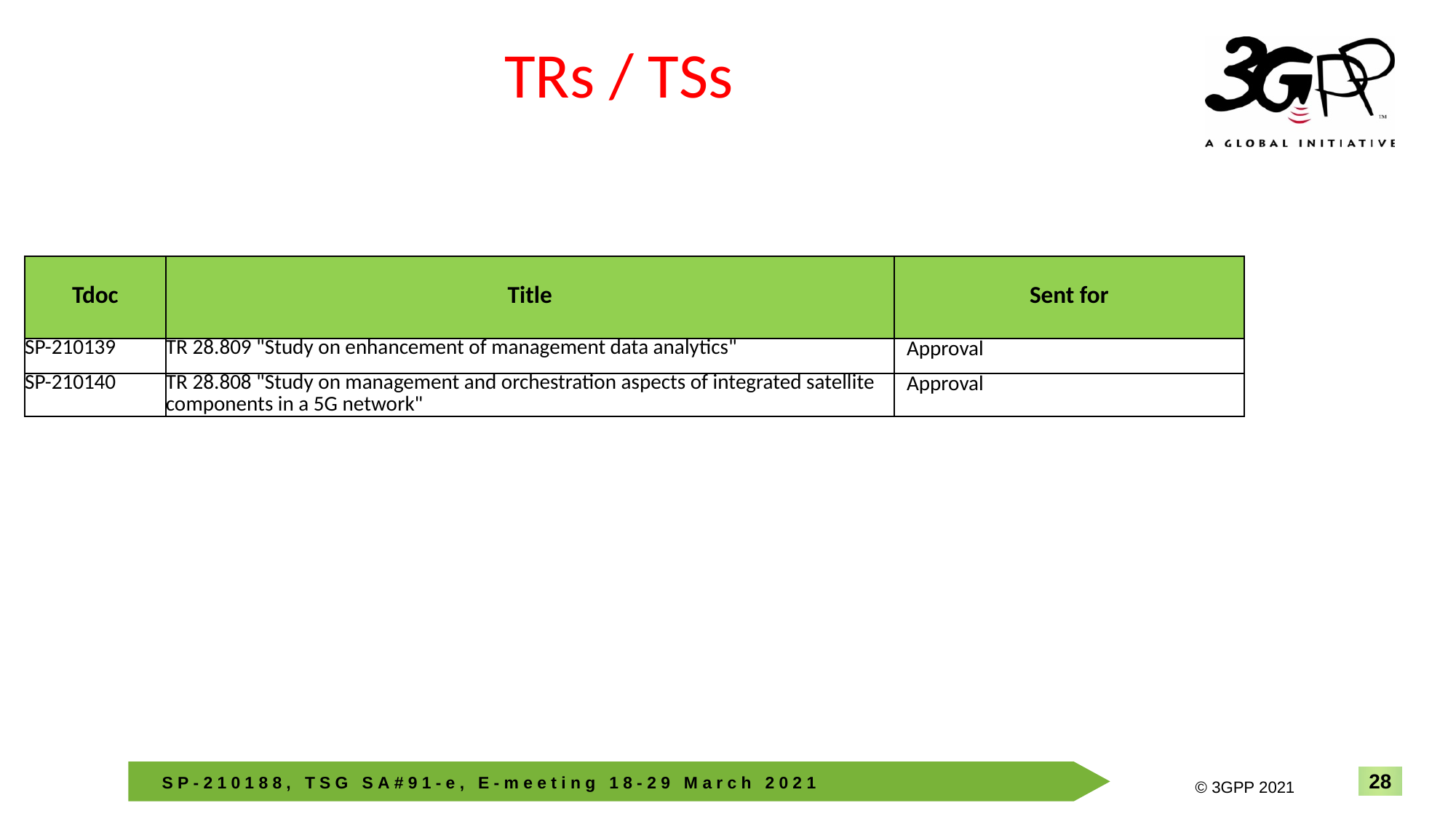

# TRs / TSs
| Tdoc | Title | Sent for |
| --- | --- | --- |
| SP-210139 | TR 28.809 "Study on enhancement of management data analytics" | Approval |
| SP-210140 | TR 28.808 "Study on management and orchestration aspects of integrated satellite components in a 5G network" | Approval |